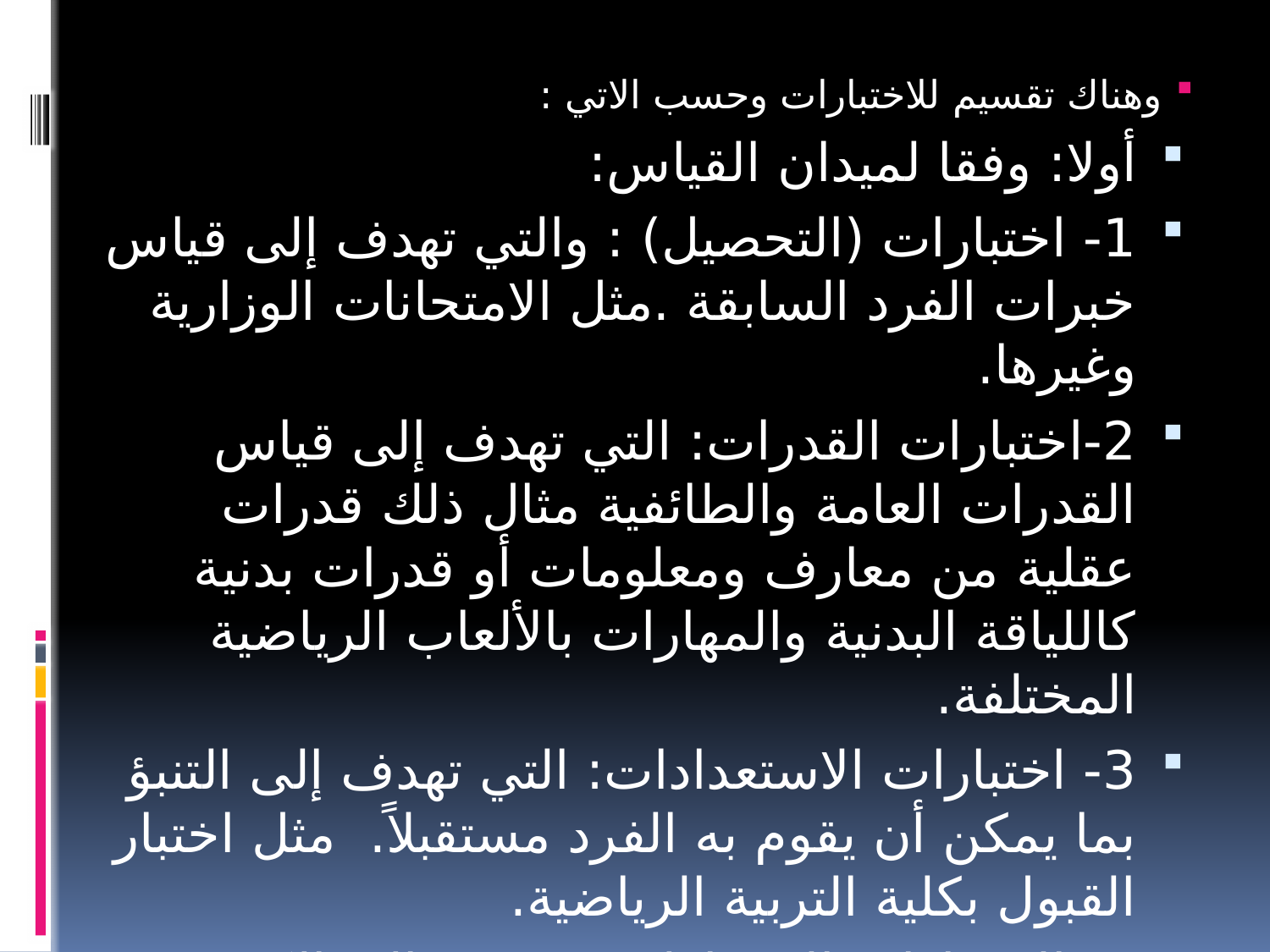

وهناك تقسيم للاختبارات وحسب الاتي :
أولا: وفقا لميدان القياس:
1- اختبارات (التحصيل) : والتي تهدف إلى قياس خبرات الفرد السابقة .مثل الامتحانات الوزارية وغيرها.
2-اختبارات القدرات: التي تهدف إلى قياس القدرات العامة والطائفية مثال ذلك قدرات عقلية من معارف ومعلومات أو قدرات بدنية كاللياقة البدنية والمهارات بالألعاب الرياضية المختلفة.
3- اختبارات الاستعدادات: التي تهدف إلى التنبؤ بما يمكن أن يقوم به الفرد مستقبلاً.  مثل اختبار القبول بكلية التربية الرياضية.
4- الاختبارات الاسقاطية: وتهدف إلى الكشف عن النواحي المزاجية ومدى تكيف الفرد في المجتمع.
ثانيا: وفقا للمختبر :
1-اختبارات فردية: وتهدف إلى القياس الفردي للمختبرين وتمتاز بالدقة بالرغم من أنها بالرغم من أنها تستغرق وقتاً طويلاً وجهداً مثل اختبارات الجمباز والسلاسل الحركية والجودو والكاراتيه والتايكوندو والركض والرمي بأنواعه والعديد من الأنشطة الفردية.
-2 اختبارات جماعية: وتهدف إلى قياس مجموعة معاً في الأداء لمرة واحدة مثل السلاسل الحركية الجماعية ، الألعاب الجماعية ،اختبارات الورقة والقلم وغيرها، وهى لا تستغرق وقتاً أو جهداً كبيرا